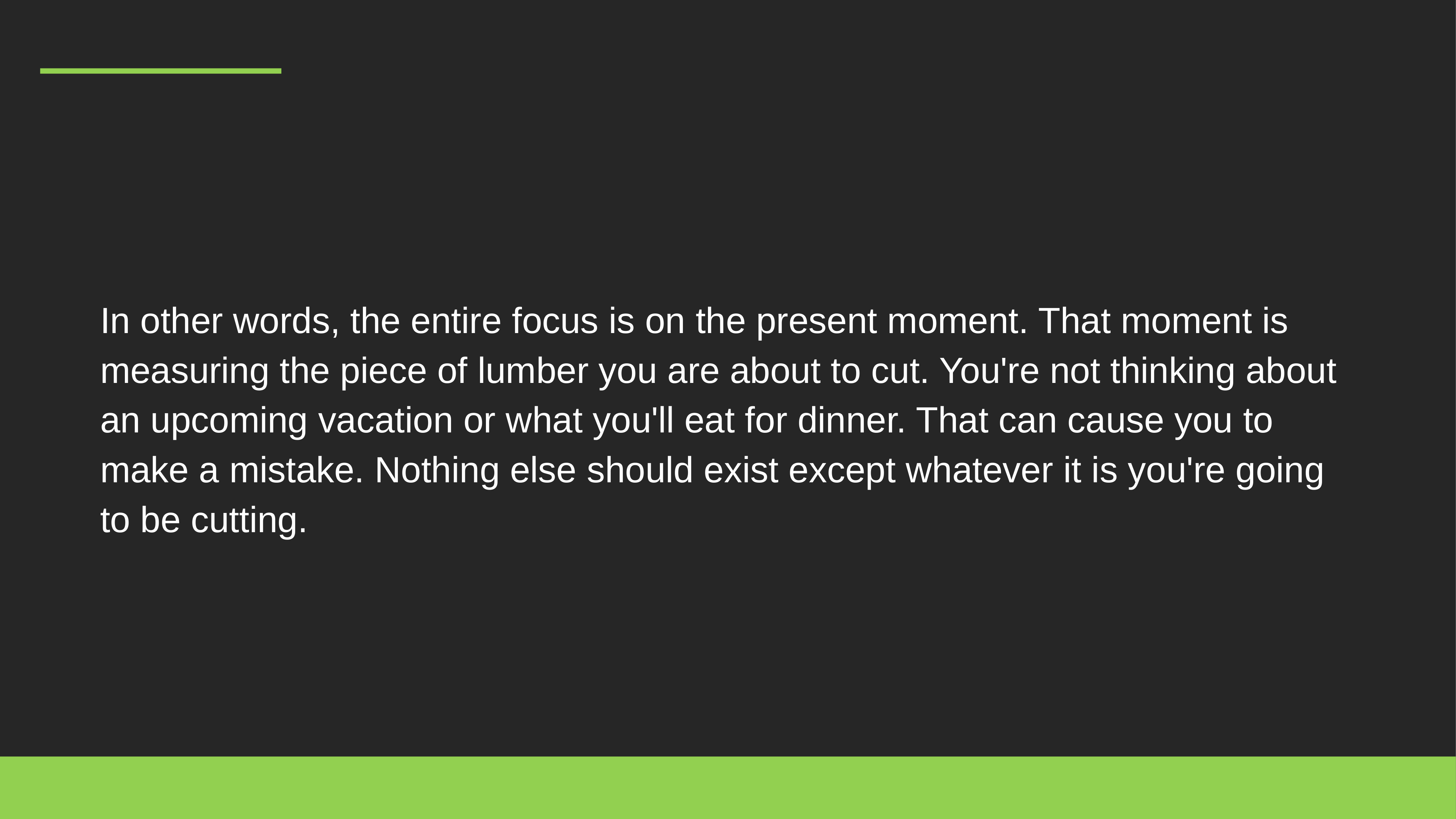

In other words, the entire focus is on the present moment. That moment is measuring the piece of lumber you are about to cut. You're not thinking about an upcoming vacation or what you'll eat for dinner. That can cause you to make a mistake. Nothing else should exist except whatever it is you're going to be cutting.